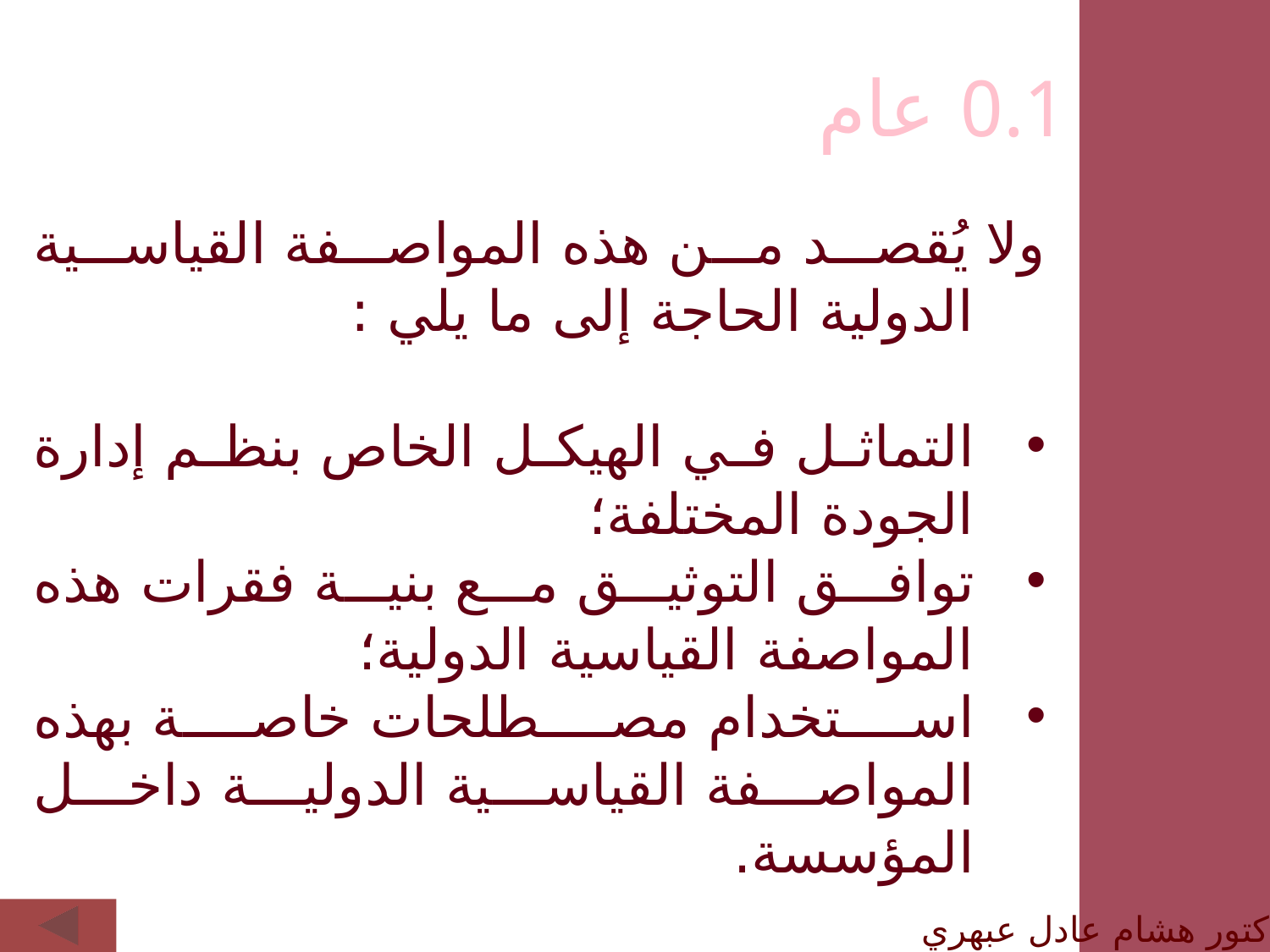

0.1 عام
ولا يُقصد من هذه المواصفة القياسية الدولية الحاجة إلى ما يلي :

التماثل في الهيكل الخاص بنظم إدارة الجودة المختلفة؛
توافق التوثيق مع بنية فقرات هذه المواصفة القياسية الدولية؛
استخدام مصطلحات خاصة بهذه المواصفة القياسية الدولية داخل المؤسسة.

الدكتور هشام عادل عبهري